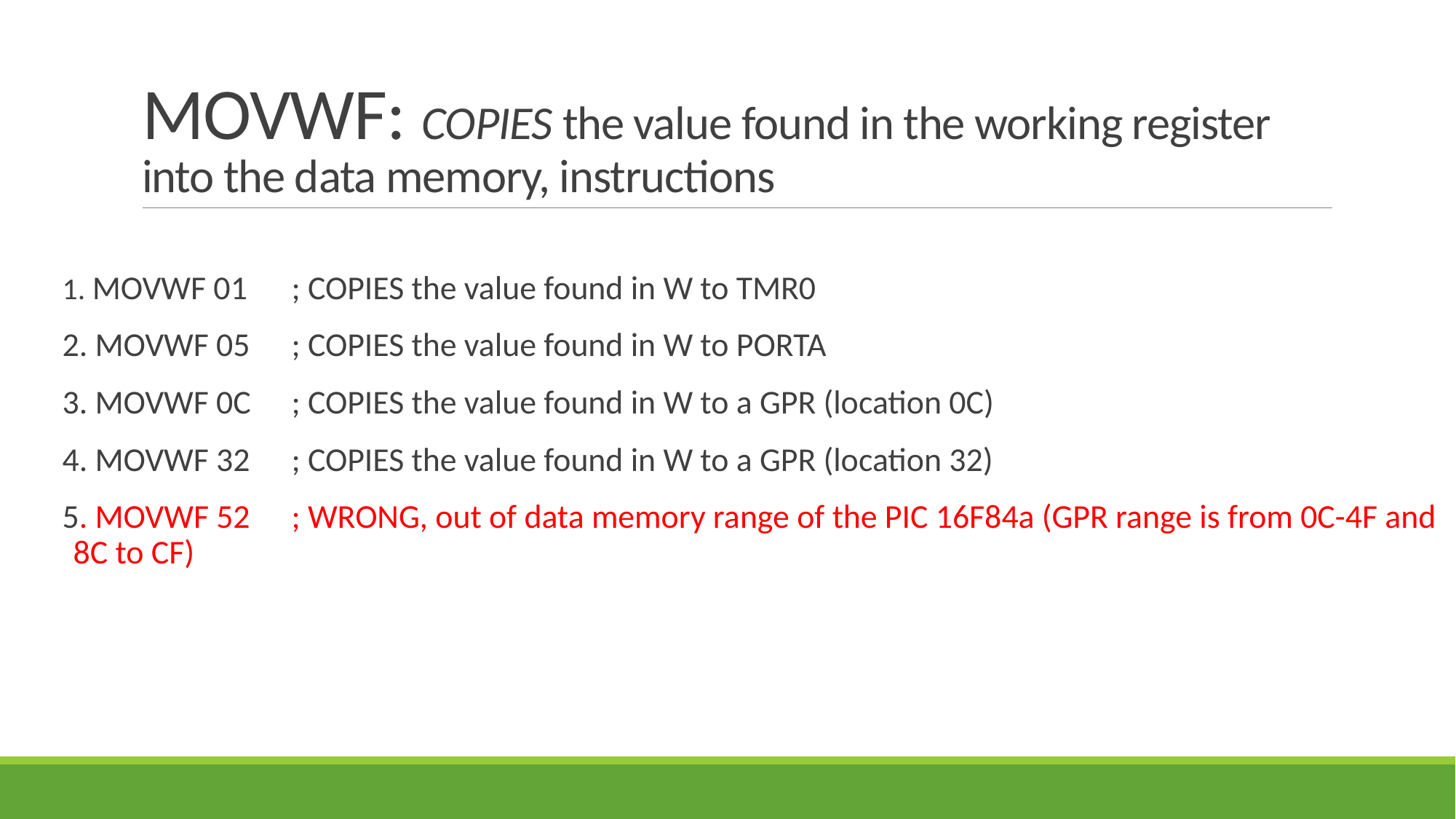

# MOVWF: COPIES the value found in the working register into the data memory, instructions

1. MOVWF 01	; COPIES the value found in W to TMR0
2. MOVWF 05	; COPIES the value found in W to PORTA
3. MOVWF 0C	; COPIES the value found in W to a GPR (location 0C)
4. MOVWF 32	; COPIES the value found in W to a GPR (location 32)
5. MOVWF 52	; WRONG, out of data memory range of the PIC 16F84a (GPR range is from 0C-4F and 8C to CF)